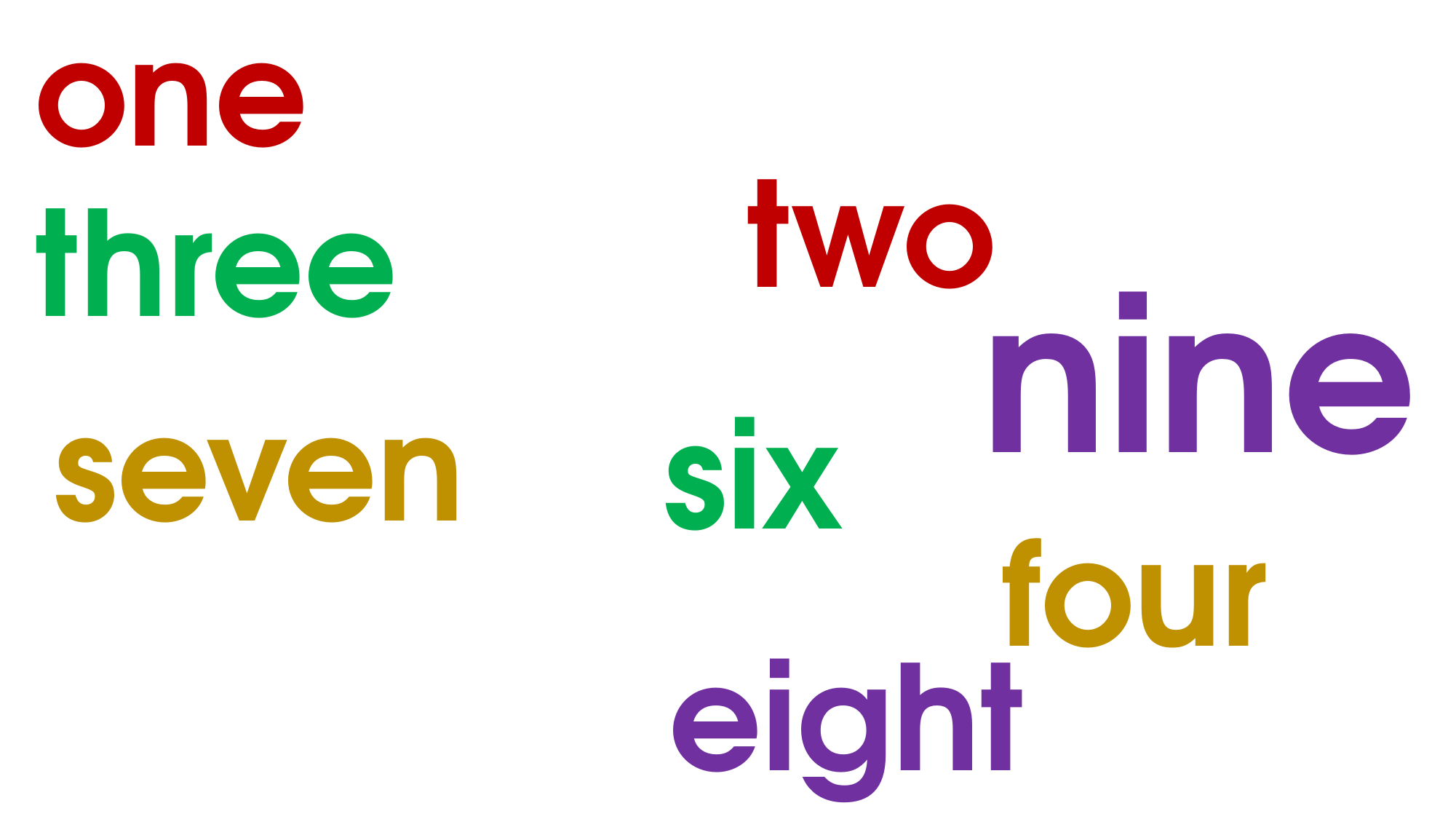

one
two
three
nine
seven
six
four
eight